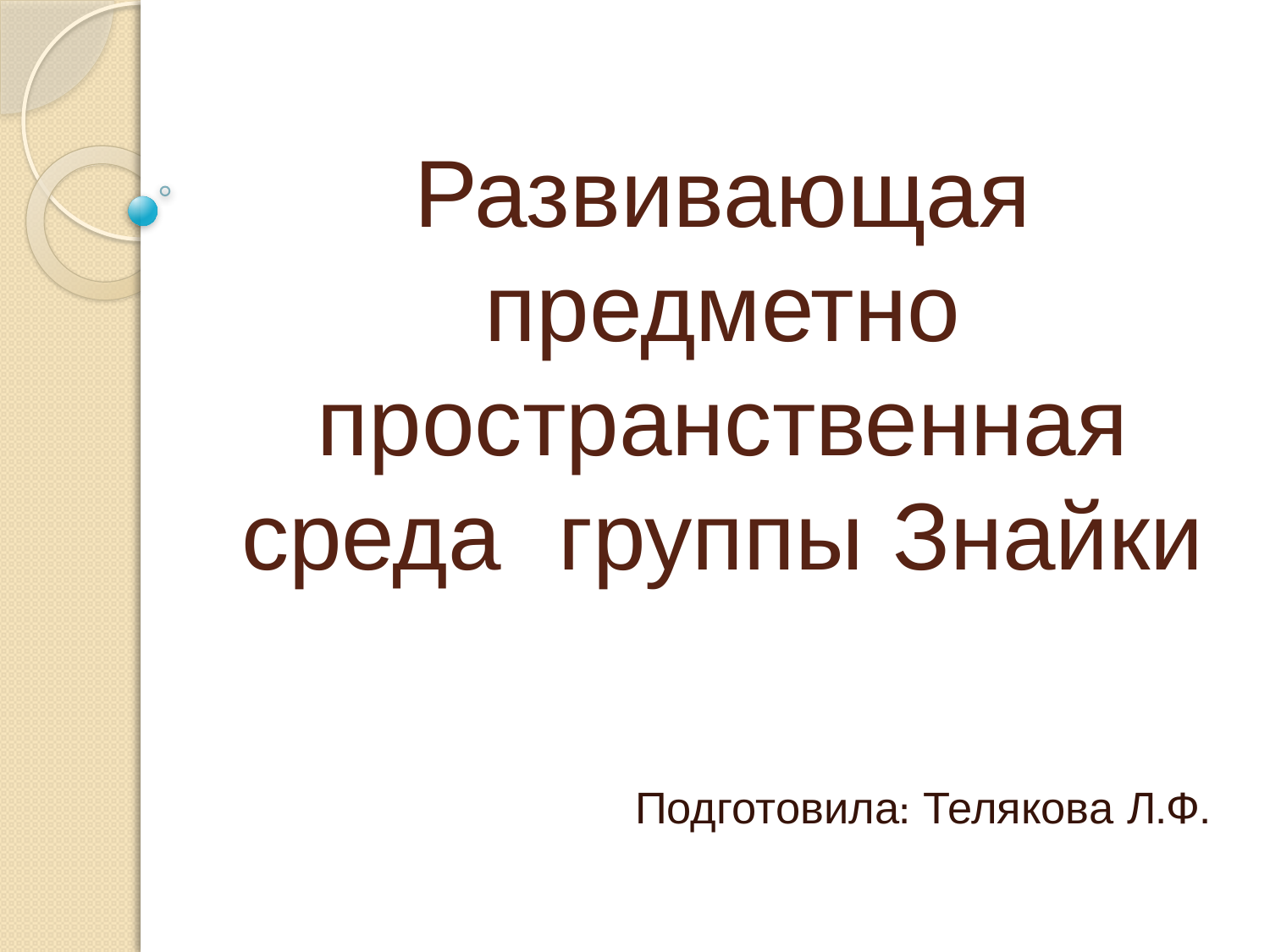

# Развивающая предметно пространственная среда  группы Знайки

Подготовила: Телякова Л.Ф.